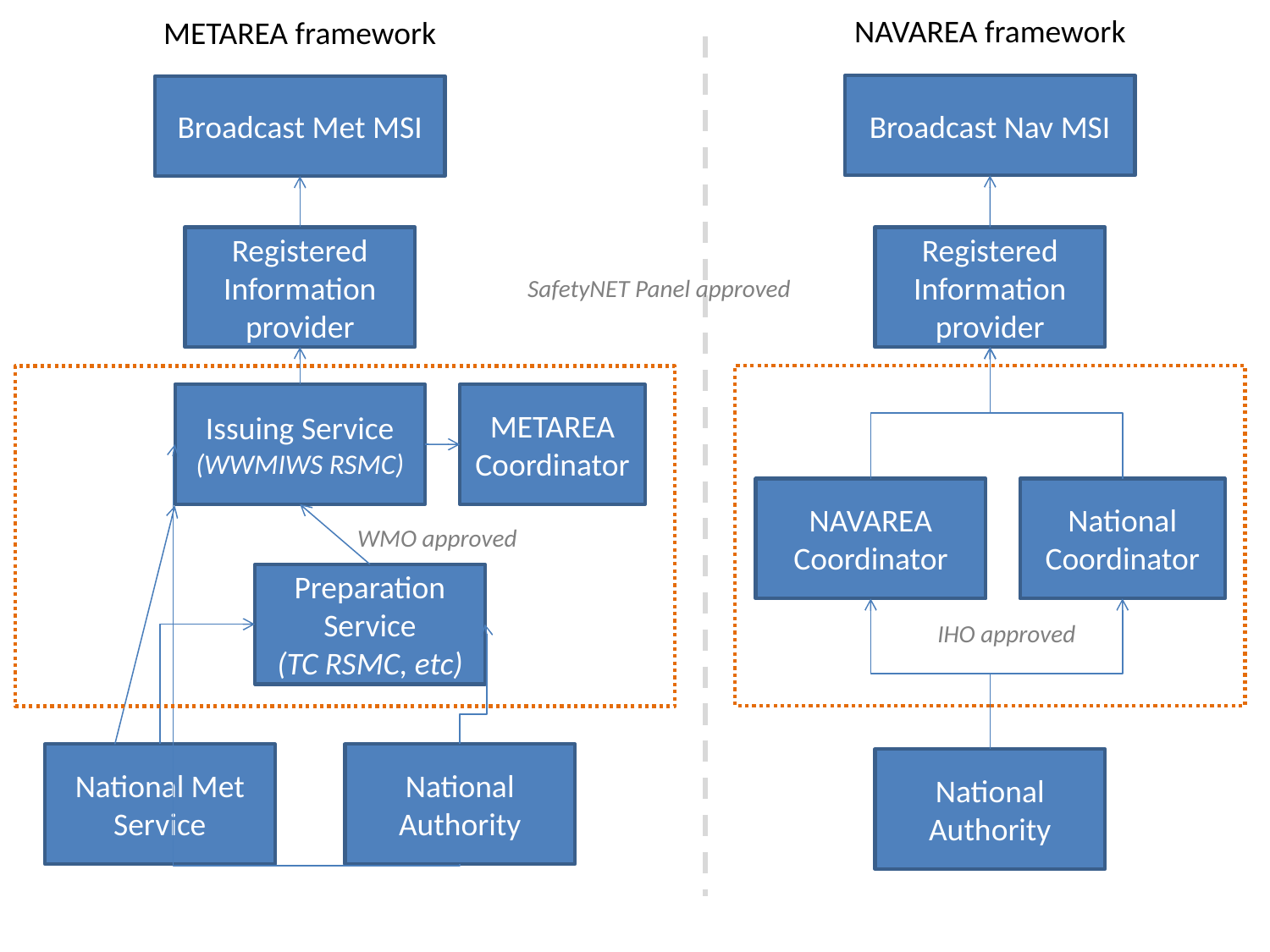

NAVAREA framework
METAREA framework
Broadcast Nav MSI
Broadcast Met MSI
Registered Information provider
Registered Information provider
SafetyNET Panel approved

Issuing Service
(WWMIWS RSMC)
METAREA Coordinator
National Coordinator
NAVAREA Coordinator
WMO approved
Preparation Service
(TC RSMC, etc)
IHO approved
National Met Service
National Authority
National Authority